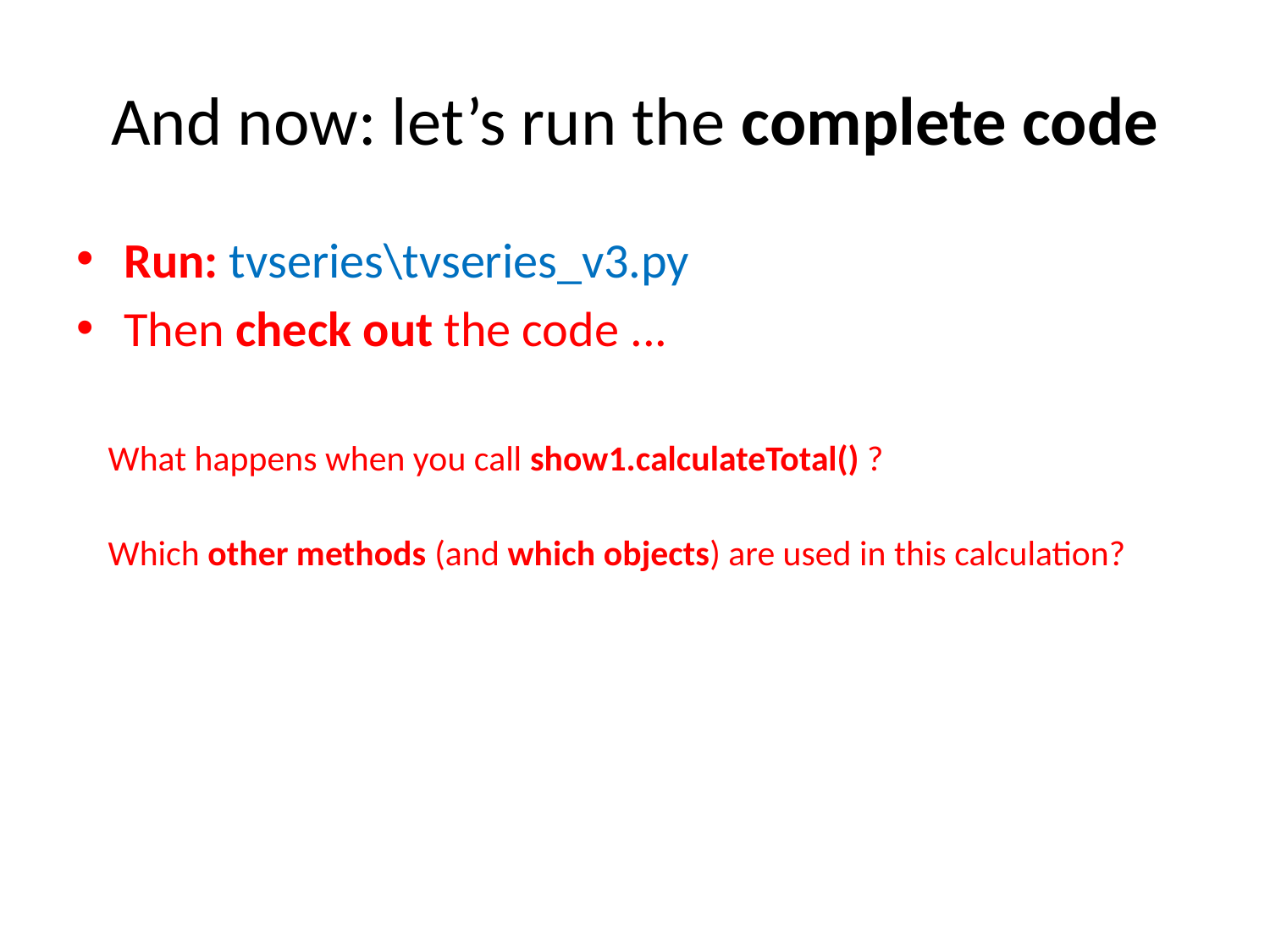

# And now: let’s run the complete code
Run: tvseries\tvseries_v3.py
Then check out the code ...

What happens when you call show1.calculateTotal() ?
Which other methods (and which objects) are used in this calculation?